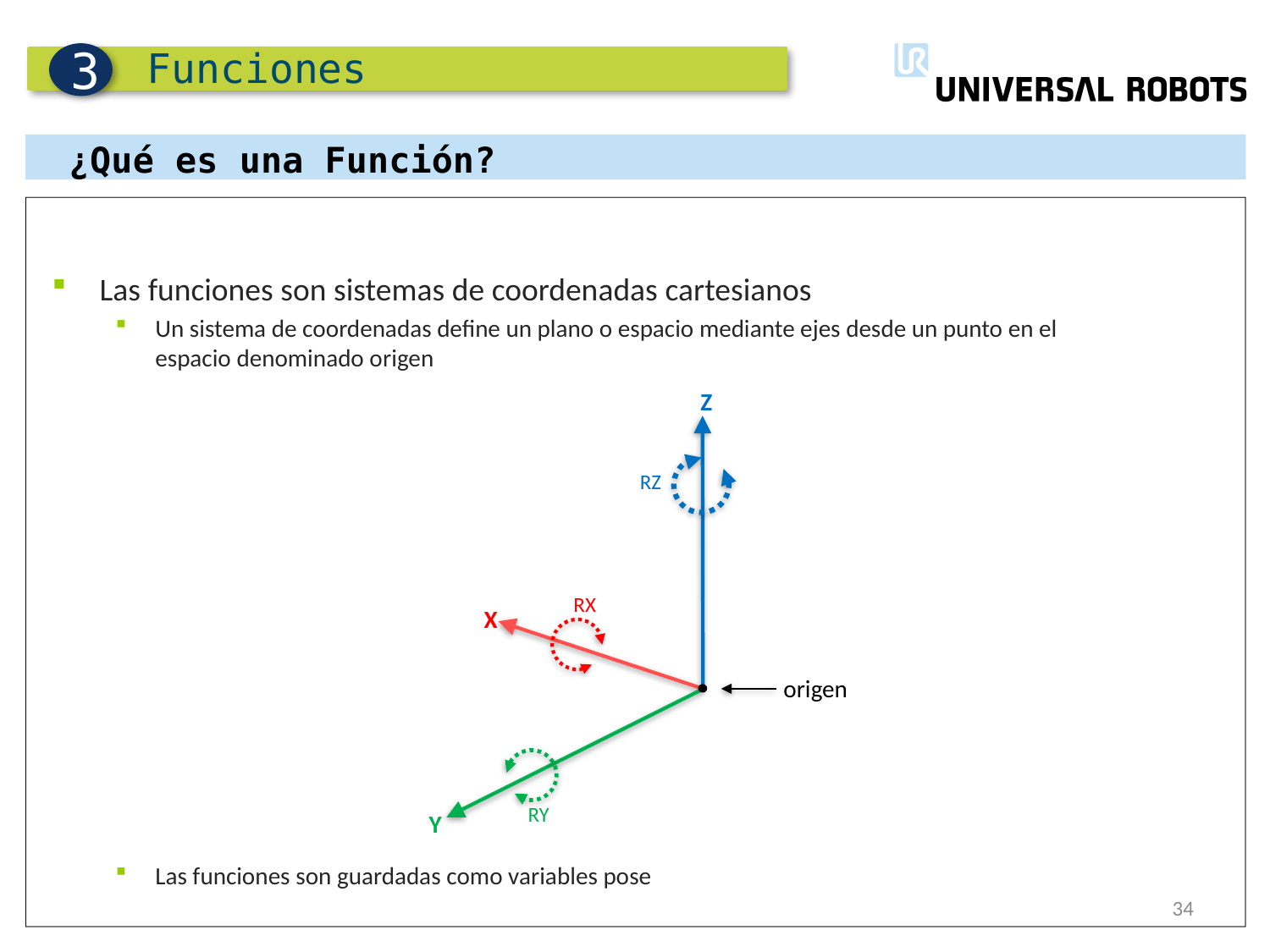

Funciones

3
¿Qué es una Función?

Las funciones son sistemas de coordenadas cartesianos
Un sistema de coordenadas define un plano o espacio mediante ejes desde un punto en el espacio denominado origen

Las funciones son guardadas como variables pose
Z

RZ
RX
X

RY
Y
origen

34